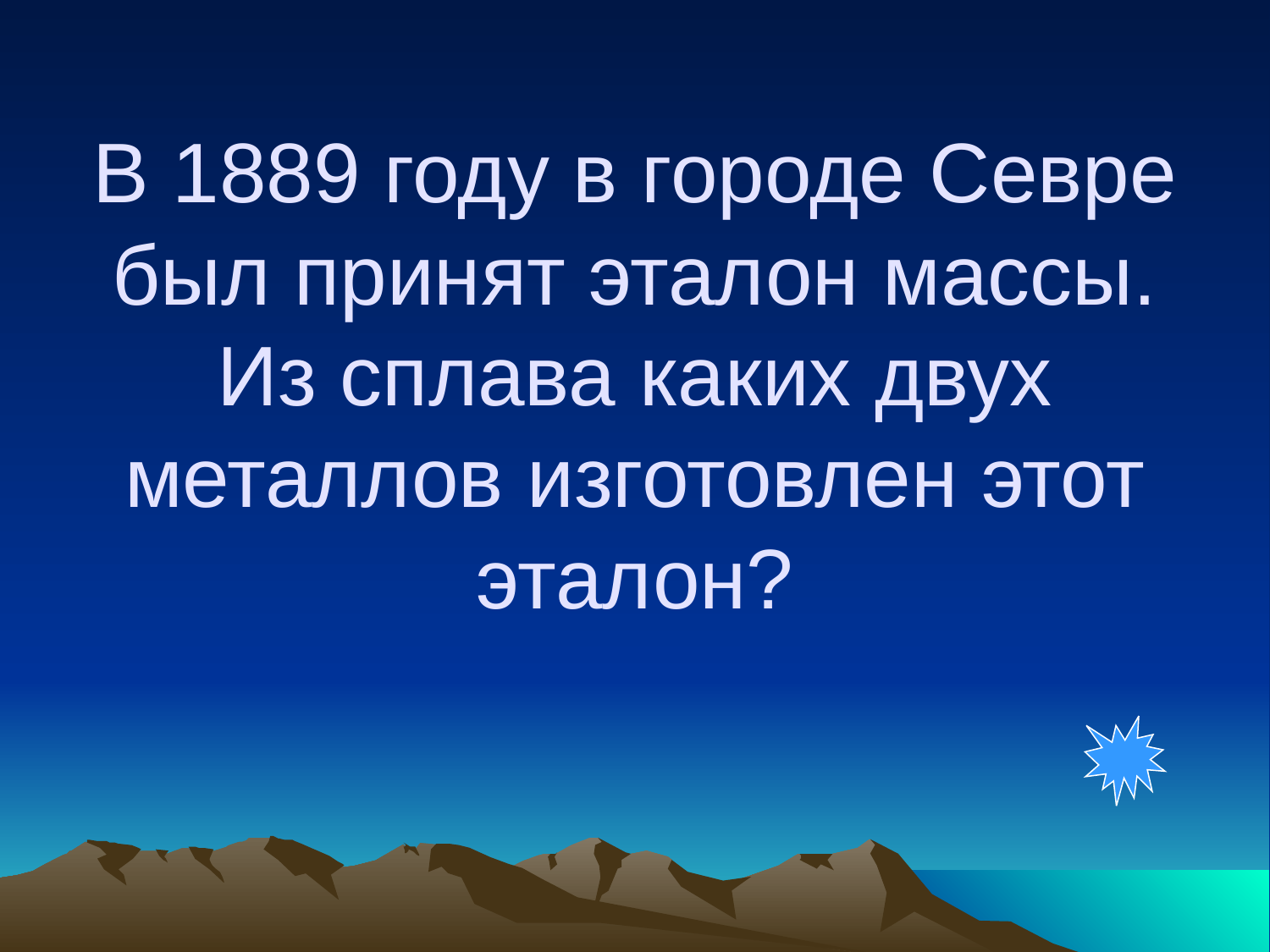

# В 1889 году в городе Севре был принят эталон массы. Из сплава каких двух металлов изготовлен этот эталон?